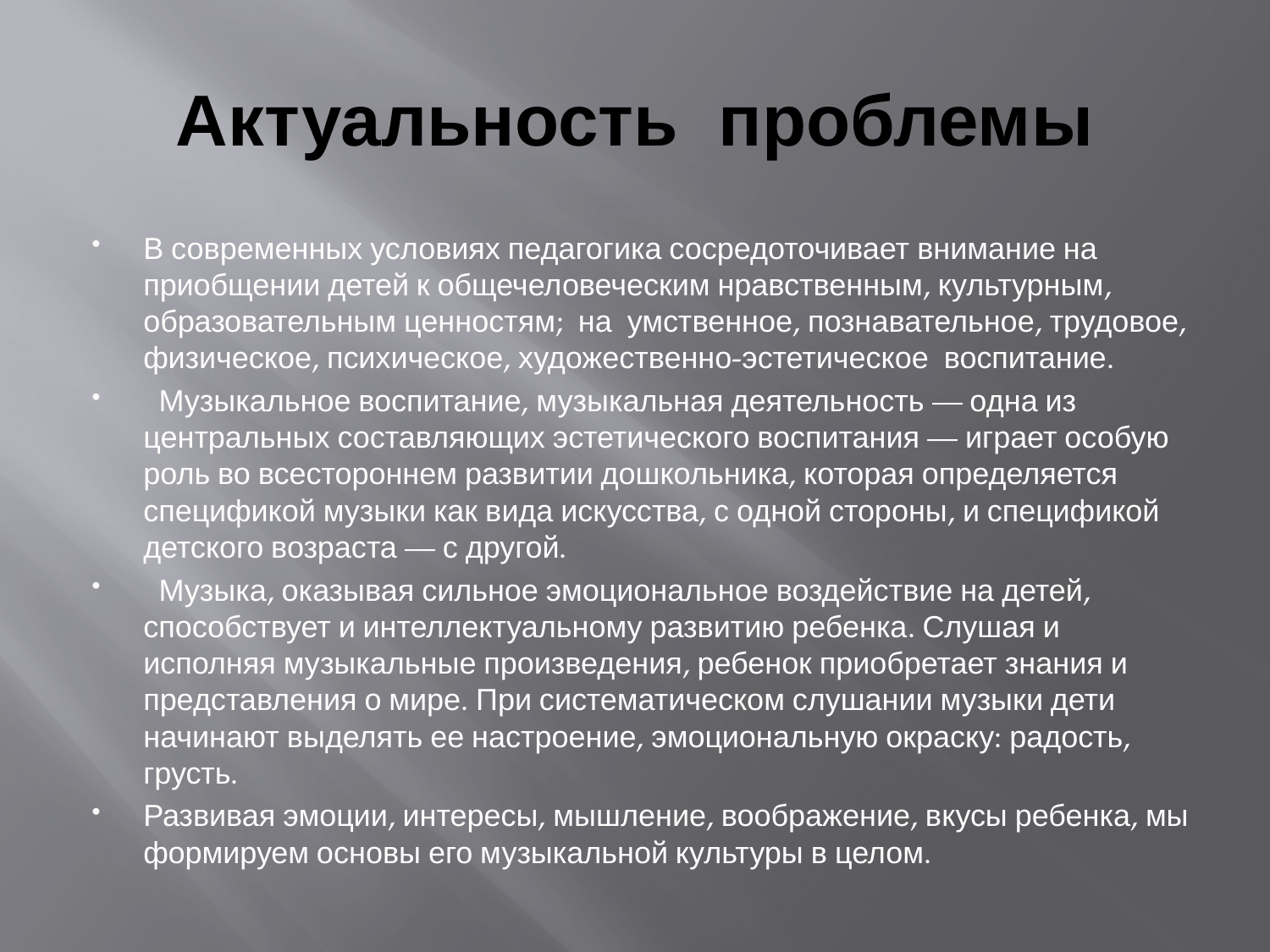

# Актуальность  проблемы
В современных условиях педагогика сосредоточивает внимание на приобщении детей к общечеловеческим нравственным, культурным, образовательным ценностям;  на  умственное, познавательное, трудовое, физическое, психическое, художественно-эстетическое  воспитание.
  Музыкальное воспитание, музыкальная деятельность — одна из центральных составляющих эстетического воспитания — играет особую роль во всестороннем развитии дошкольника, которая определяется спецификой музыки как вида искусства, с одной стороны, и спецификой детского возраста — с другой.
  Музыка, оказывая сильное эмоциональное воздействие на детей, способствует и интеллектуальному развитию ребенка. Слушая и исполняя музыкальные произведения, ребенок приобретает знания и представления о мире. При систематическом слушании музыки дети начинают выделять ее настроение, эмоциональную окраску: радость, грусть.
Развивая эмоции, интересы, мышление, воображение, вкусы ребенка, мы формируем основы его музыкальной культуры в целом.